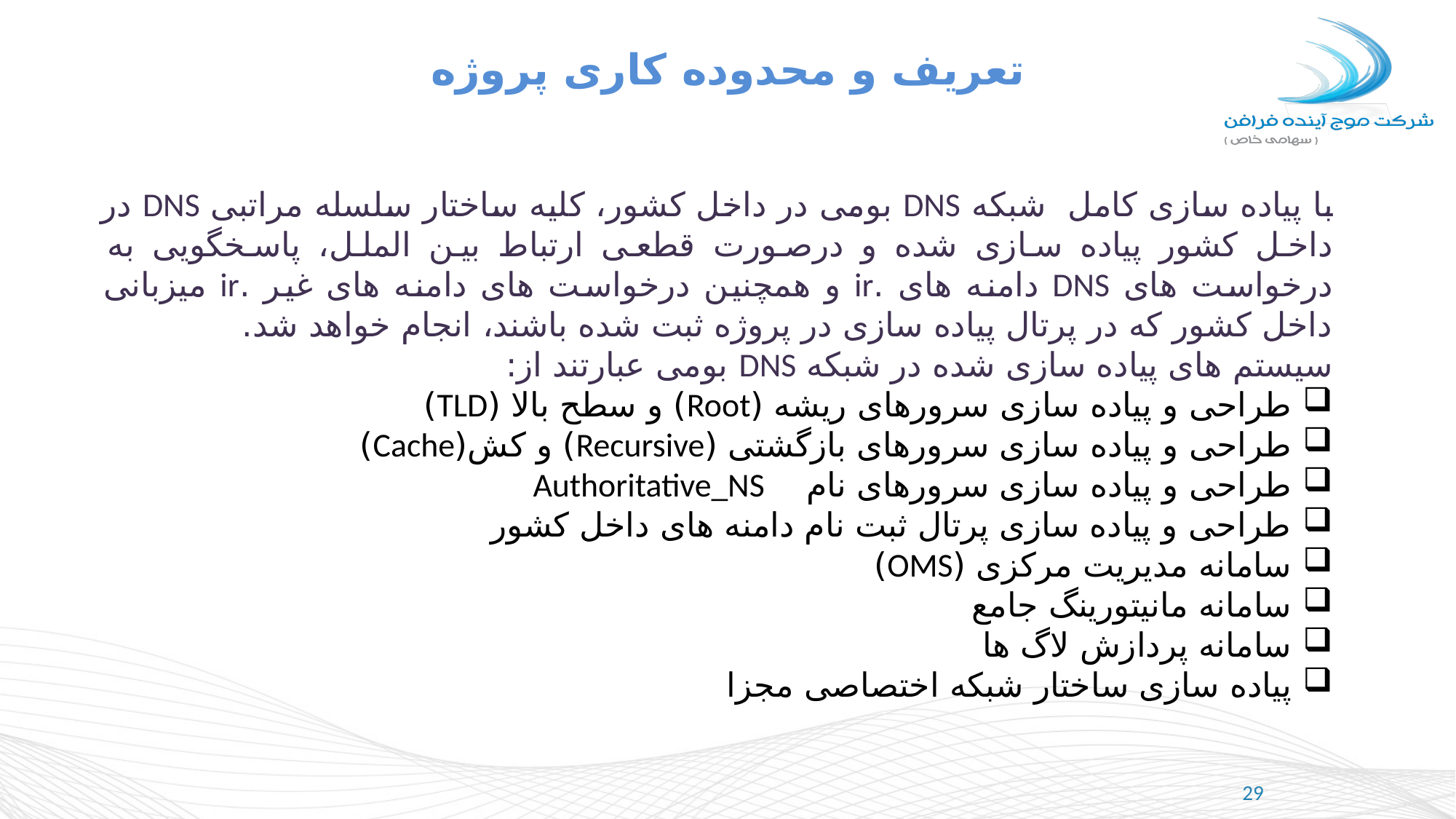

تعریف و محدوده کاری پروژه
با پیاده سازی کامل  شبکه DNS بومی در داخل کشور، کلیه ساختار سلسله مراتبی DNS در داخل کشور پیاده سازی شده و درصورت قطعی ارتباط بین الملل، پاسخگویی به درخواست های DNS دامنه های .ir و همچنین درخواست های دامنه های غیر .ir میزبانی داخل کشور که در پرتال پیاده سازی در پروژه ثبت شده باشند، انجام خواهد شد.
سیستم های پیاده سازی شده در شبکه DNS بومی عبارتند از:
طراحی و پیاده سازی سرورهای ریشه (Root) و سطح بالا (TLD)
طراحی و پیاده سازی سرورهای بازگشتی (Recursive) و کش(Cache)
طراحی و پیاده سازی سرورهای نام    Authoritative_NS
طراحی و پیاده سازی پرتال ثبت نام دامنه های داخل کشور
سامانه مدیریت مرکزی (OMS)
سامانه مانیتورینگ جامع
سامانه پردازش لاگ ها
پیاده سازی ساختار شبکه اختصاصی مجزا
29